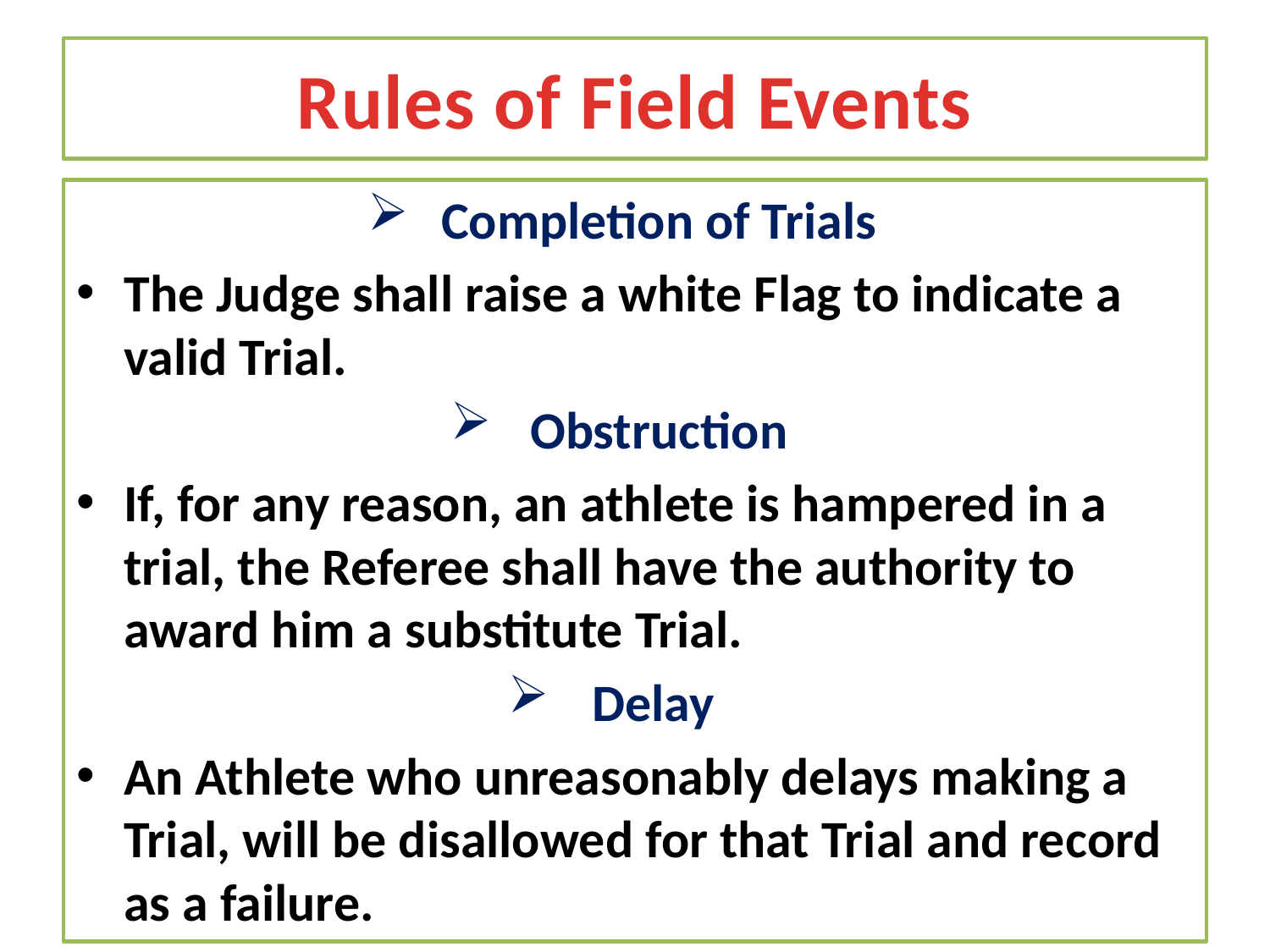

# Rules of Field Events
Completion of Trials
The Judge shall raise a white Flag to indicate a valid Trial.
Obstruction
If, for any reason, an athlete is hampered in a trial, the Referee shall have the authority to award him a substitute Trial.
Delay
An Athlete who unreasonably delays making a Trial, will be disallowed for that Trial and record as a failure.